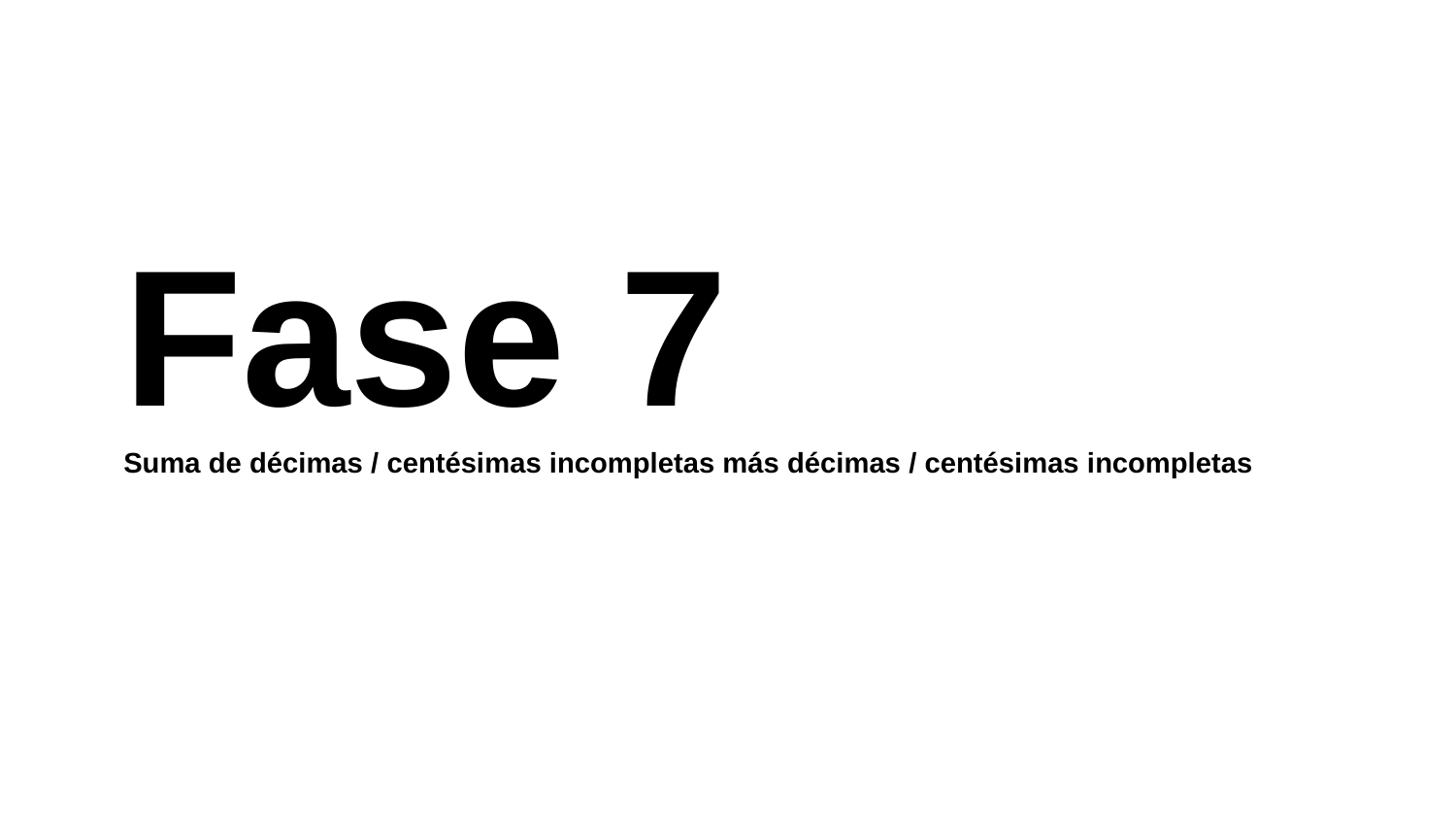

Fase 7
Suma de décimas / centésimas incompletas más décimas / centésimas incompletas